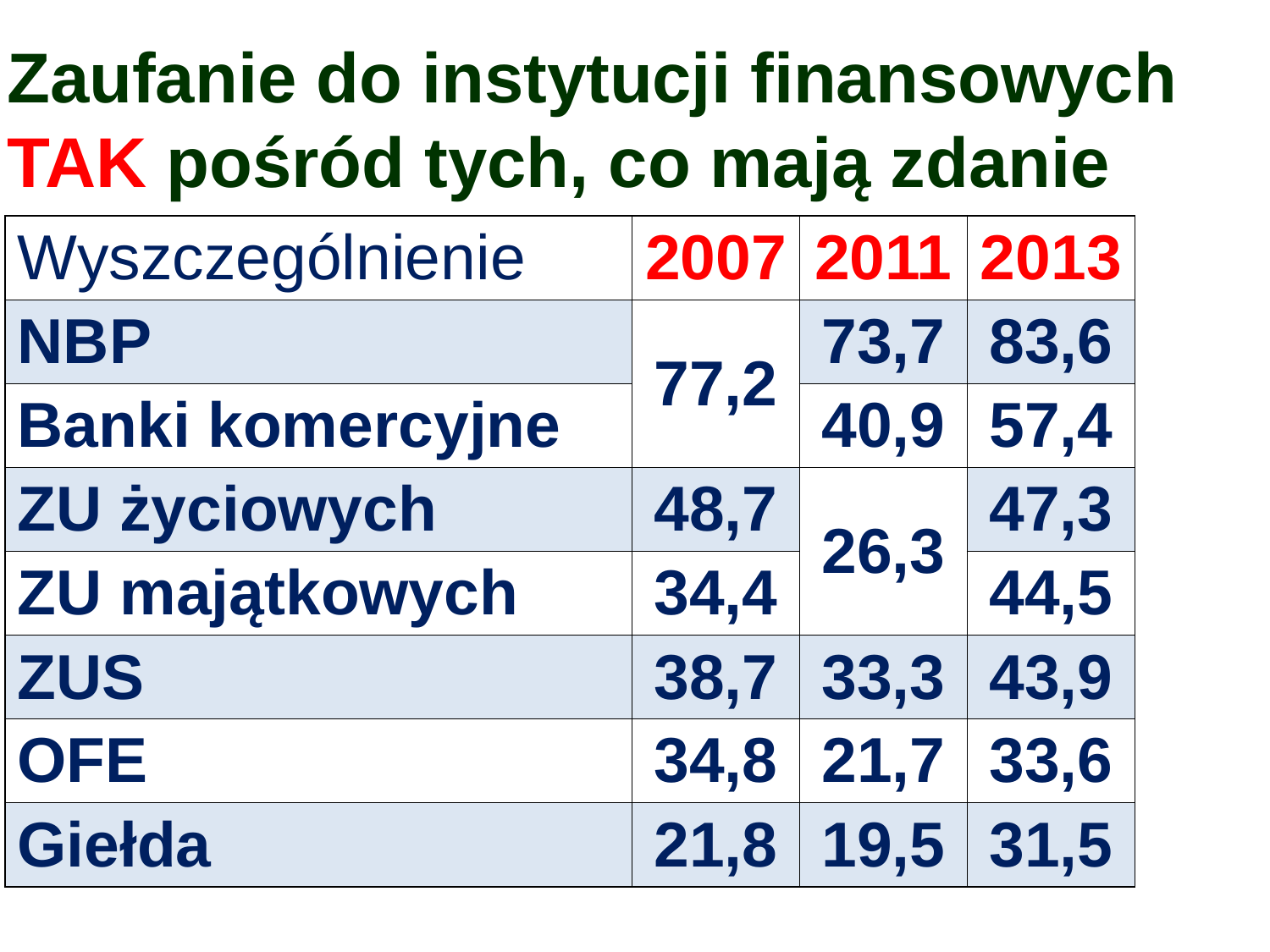

Zaufanie do instytucji finansowych
TAK pośród tych, co mają zdanie
| Wyszczególnienie | 2007 | 2011 | 2013 |
| --- | --- | --- | --- |
| NBP | 77,2 | 73,7 | 83,6 |
| Banki komercyjne |  | 40,9 | 57,4 |
| ZU życiowych | 48,7 | 26,3 | 47,3 |
| ZU majątkowych | 34,4 |  | 44,5 |
| ZUS | 38,7 | 33,3 | 43,9 |
| OFE | 34,8 | 21,7 | 33,6 |
| Giełda | 21,8 | 19,5 | 31,5 |